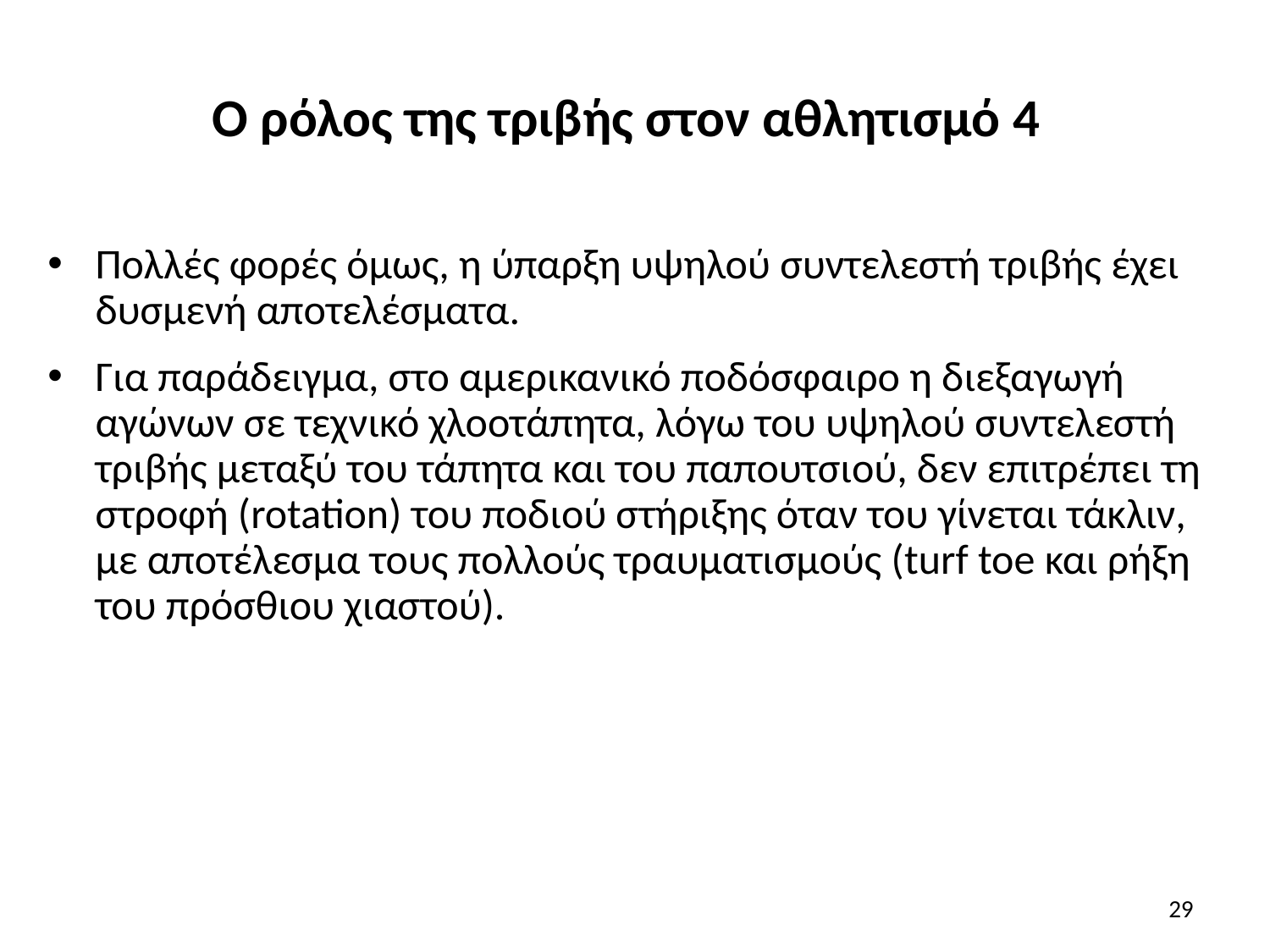

# Ο ρόλος της τριβής στον αθλητισμό 4
Πολλές φορές όμως, η ύπαρξη υψηλού συντελεστή τριβής έχει δυσμενή αποτελέσματα.
Για παράδειγμα, στο αμερικανικό ποδόσφαιρο η διεξαγωγή αγώνων σε τεχνικό χλοοτάπητα, λόγω του υψηλού συντελεστή τριβής μεταξύ του τάπητα και του παπουτσιού, δεν επιτρέπει τη στροφή (rotation) του ποδιού στήριξης όταν του γίνεται τάκλιν, με αποτέλεσμα τους πολλούς τραυματισμούς (turf toe και ρήξη του πρόσθιου χιαστού).
29